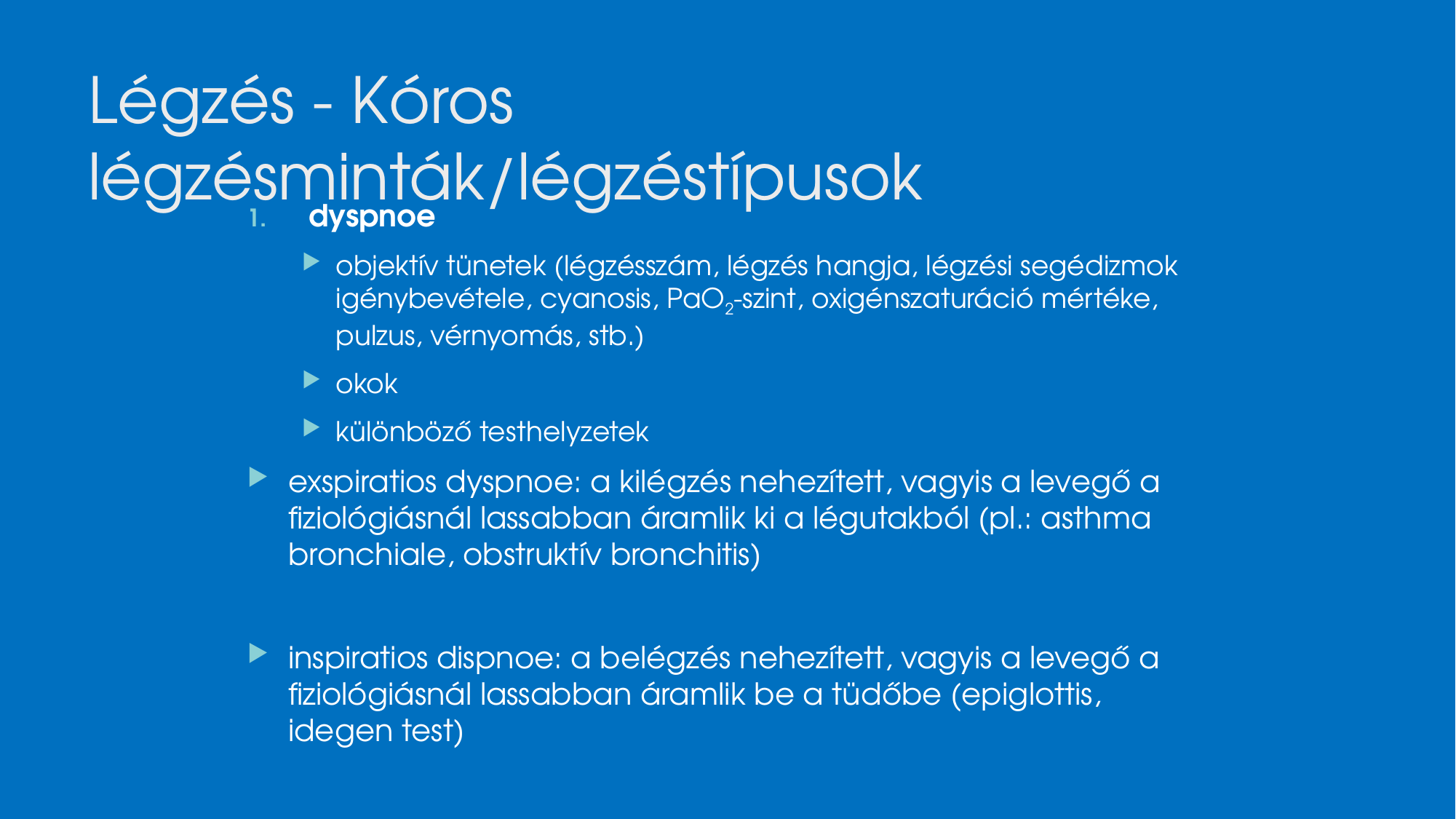

# Légzés - Kóros légzésminták/légzéstípusok
dyspnoe
objektív tünetek (légzésszám, légzés hangja, légzési segédizmok igénybevétele, cyanosis, PaO2-szint, oxigénszaturáció mértéke, pulzus, vérnyomás, stb.)
okok
különböző testhelyzetek
exspiratios dyspnoe: a kilégzés nehezített, vagyis a levegő a fiziológiásnál lassabban áramlik ki a légutakból (pl.: asthma bronchiale, obstruktív bronchitis)

inspiratios dispnoe: a belégzés nehezített, vagyis a levegő a fiziológiásnál lassabban áramlik be a tüdőbe (epiglottis, idegen test)